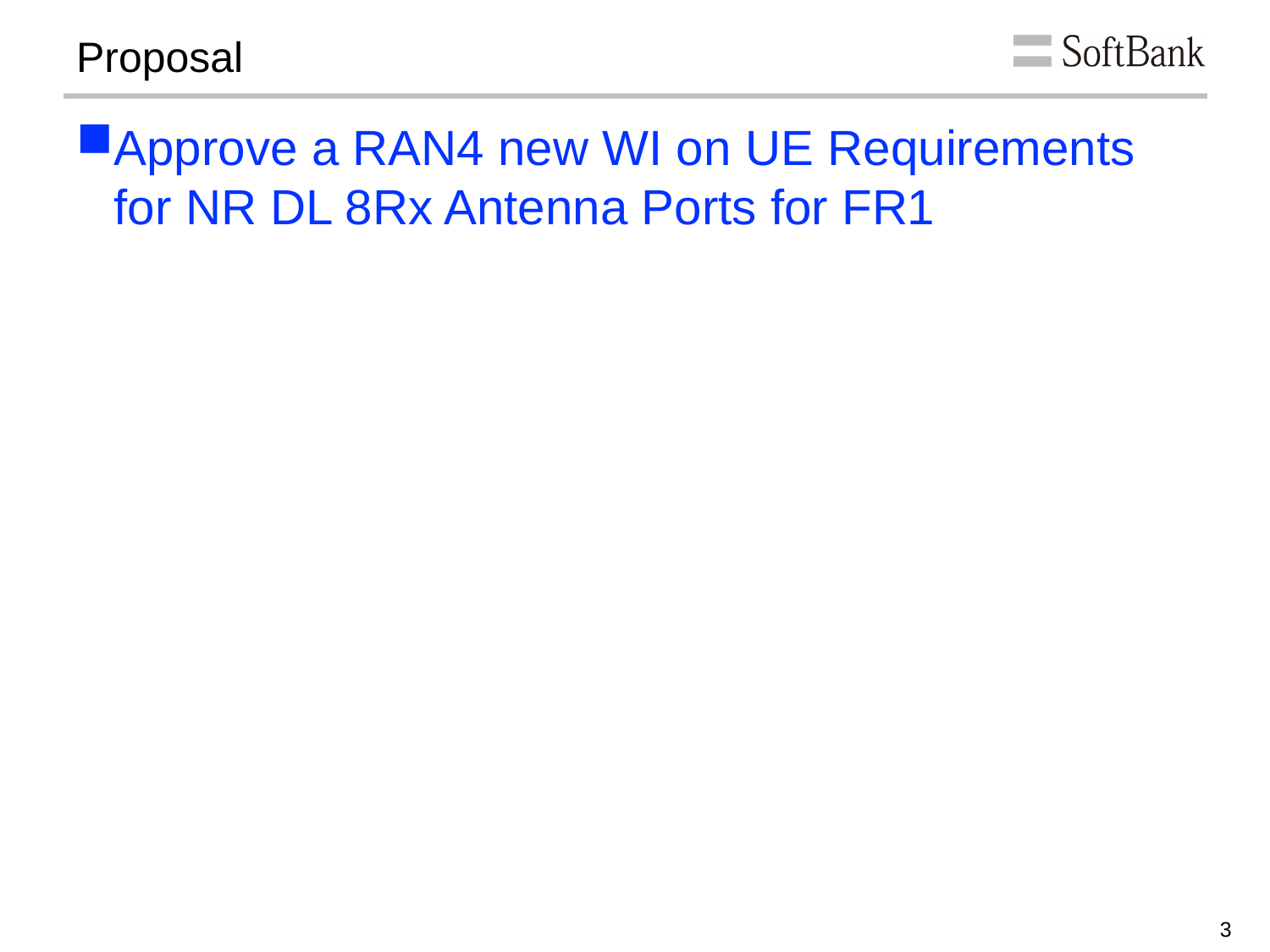

# Proposal
Approve a RAN4 new WI on UE Requirements for NR DL 8Rx Antenna Ports for FR1